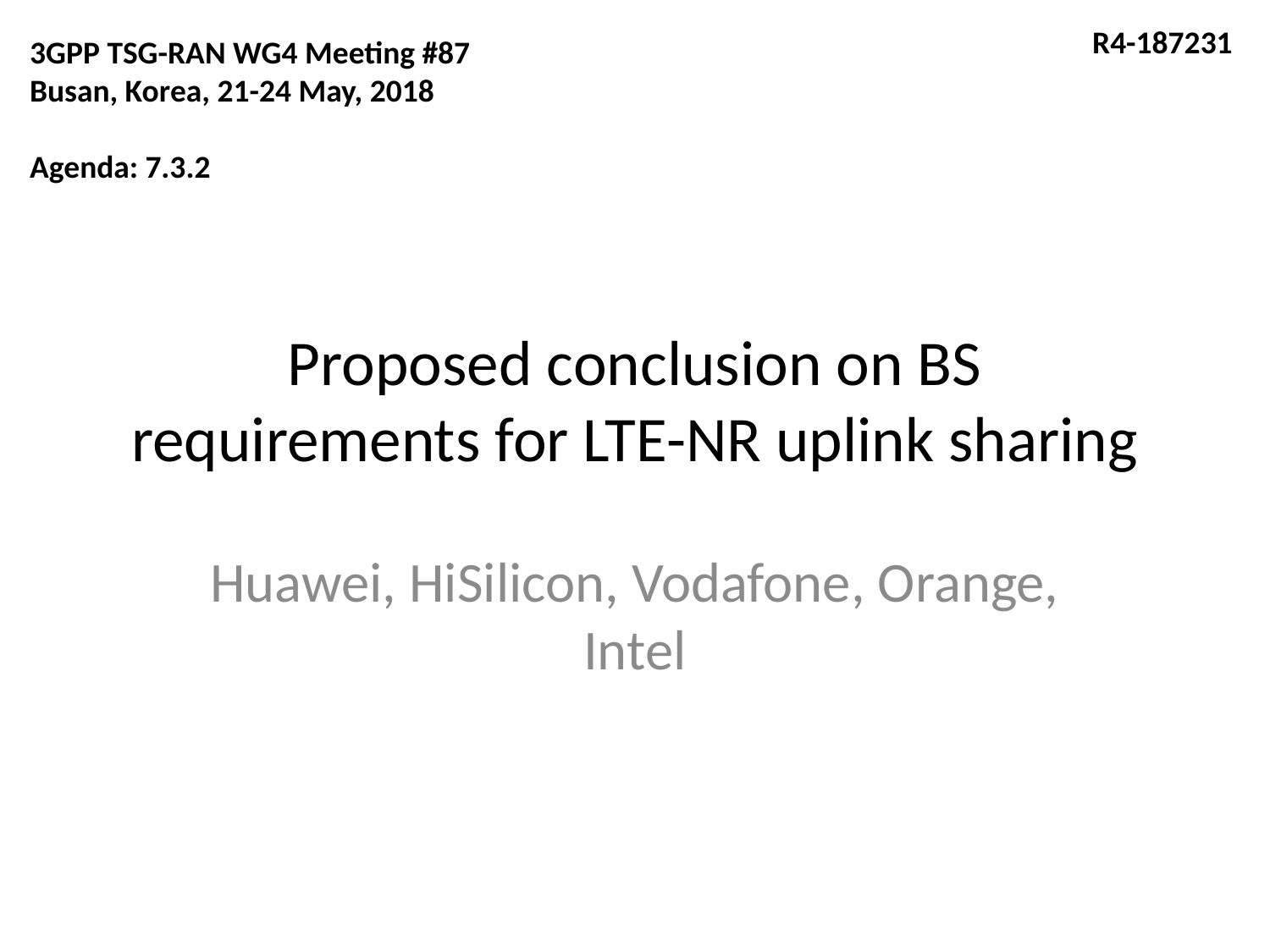

R4-187231
3GPP TSG-RAN WG4 Meeting #87
Busan, Korea, 21-24 May, 2018

Agenda: 7.3.2
# Proposed conclusion on BS requirements for LTE-NR uplink sharing
Huawei, HiSilicon, Vodafone, Orange, Intel